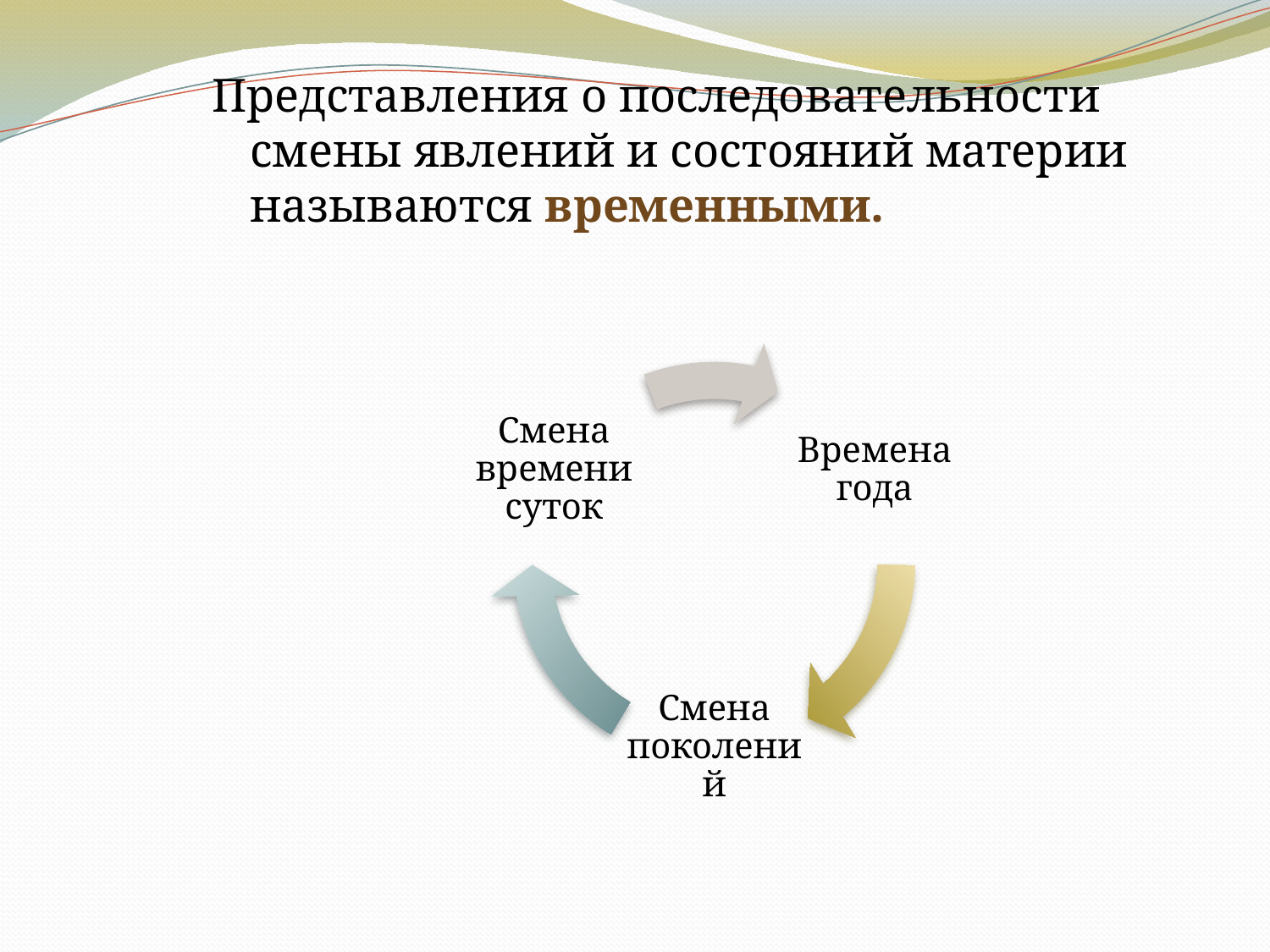

Представления о последовательности смены явлений и состояний материи называются временными.
Времена года
Смена поколений
Смена времени суток